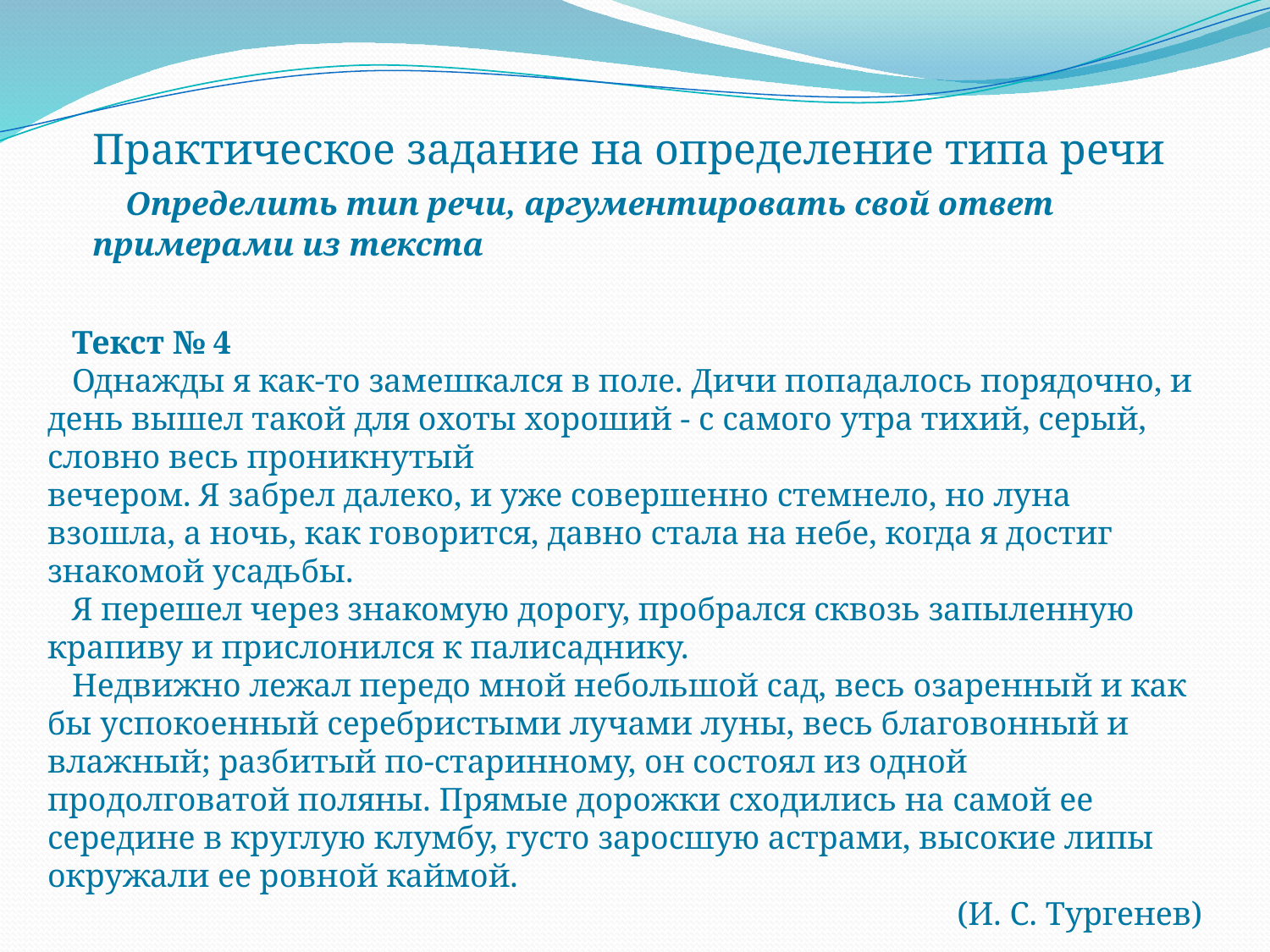

Практическое задание на определение типа речи
   Определить тип речи, аргументировать свой ответ примерами из текста
   Текст № 4
   Однажды я как-то замешкался в поле. Дичи попадалось порядочно, и день вышел такой для охоты хороший - с самого утра тихий, серый, словно весь проникнутый
вечером. Я забрел далеко, и уже совершенно стемнело, но луна взошла, а ночь, как говорится, давно стала на небе, когда я достиг знакомой усадьбы.
   Я перешел через знакомую дорогу, пробрался сквозь запыленную крапиву и прислонился к палисаднику.
   Недвижно лежал передо мной небольшой сад, весь озаренный и как бы успокоенный серебристыми лучами луны, весь благовонный и влажный; разбитый по-старинному, он состоял из одной продолговатой поляны. Прямые дорожки сходились на самой ее середине в круглую клумбу, густо заросшую астрами, высокие липы окружали ее ровной каймой.
(И. С. Тургенев)